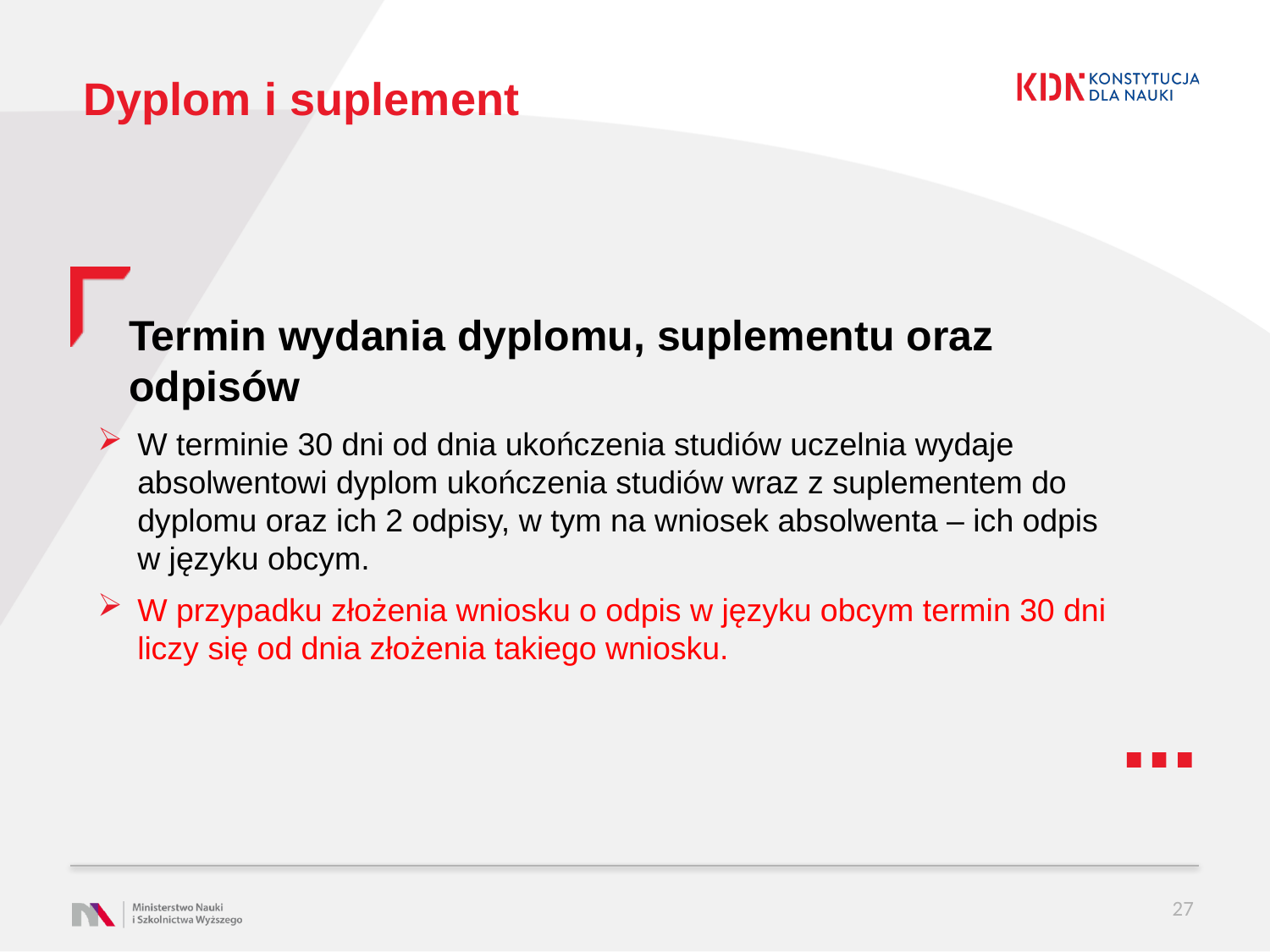

# Dyplom i suplement
Termin wydania dyplomu, suplementu oraz odpisów
W terminie 30 dni od dnia ukończenia studiów uczelnia wydaje absolwentowi dyplom ukończenia studiów wraz z suplementem do dyplomu oraz ich 2 odpisy, w tym na wniosek absolwenta – ich odpis w języku obcym.
W przypadku złożenia wniosku o odpis w języku obcym termin 30 dni liczy się od dnia złożenia takiego wniosku.
27